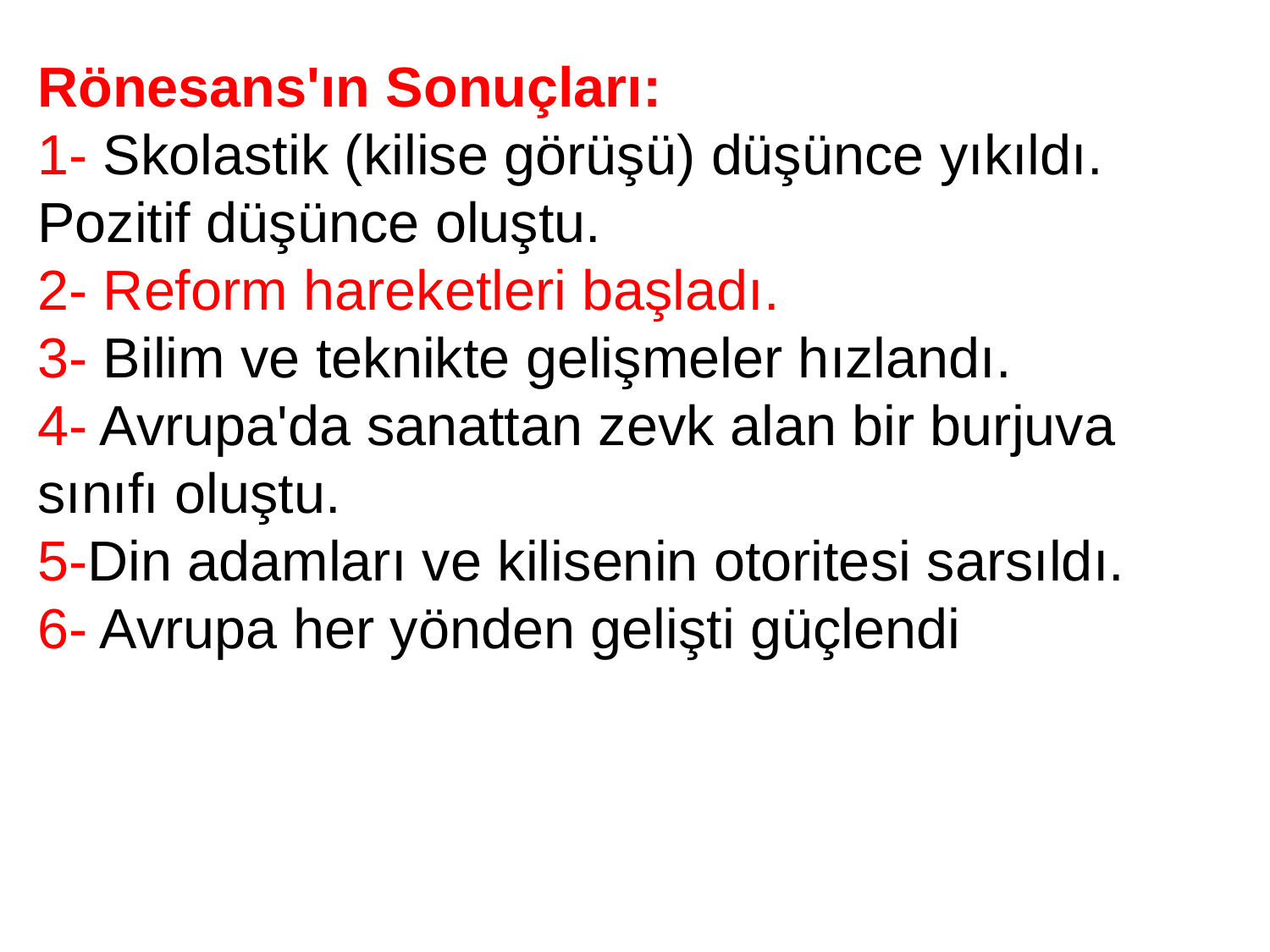

Rönesans'ın Sonuçları:
1- Skolastik (kilise görüşü) düşünce yıkıldı. Pozitif düşünce oluştu.
2- Reform hareketleri başladı.
3- Bilim ve teknikte gelişmeler hızlandı.
4- Avrupa'da sanattan zevk alan bir burjuva sınıfı oluştu.
5-Din adamları ve kilisenin otoritesi sarsıldı.
6- Avrupa her yönden gelişti güçlendi